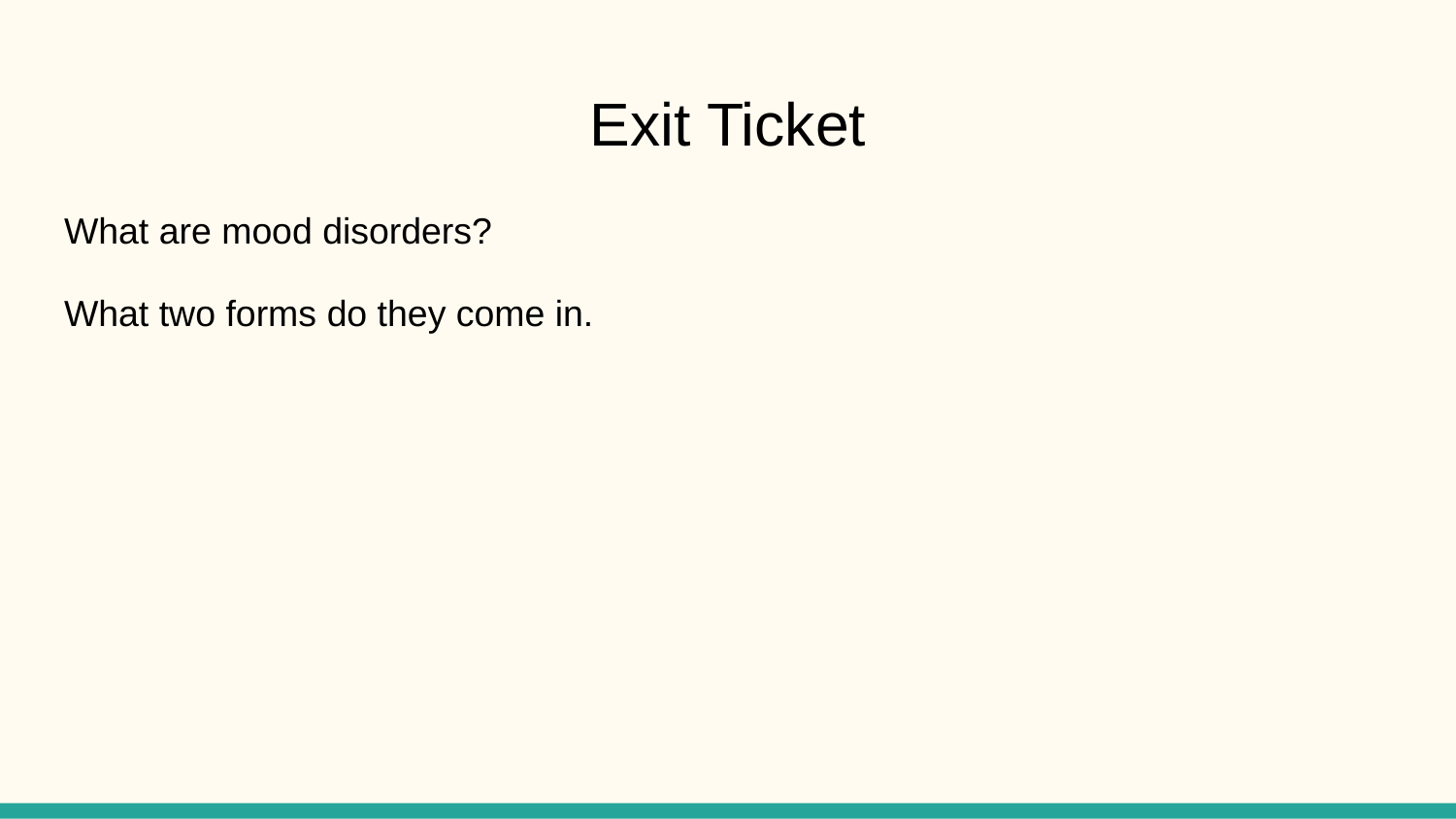

# Exit Ticket
What are mood disorders?
What two forms do they come in.